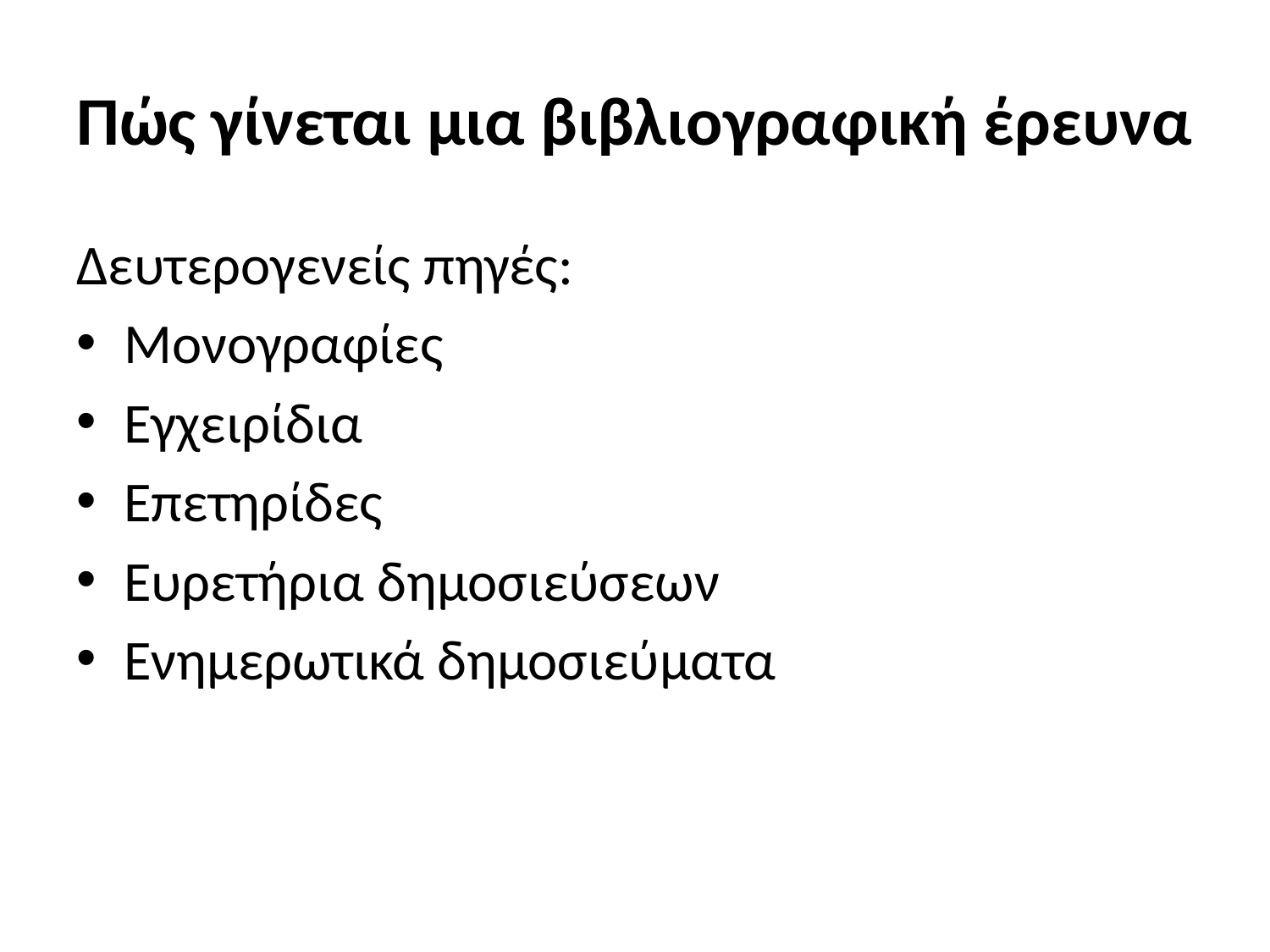

# Πώς γίνεται μια βιβλιογραφική έρευνα
Δευτερογενείς πηγές:
Mονογραφίες
Εγχειρίδια
Επετηρίδες
Ευρετήρια δημοσιεύσεων
Ενημερωτικά δημοσιεύματα